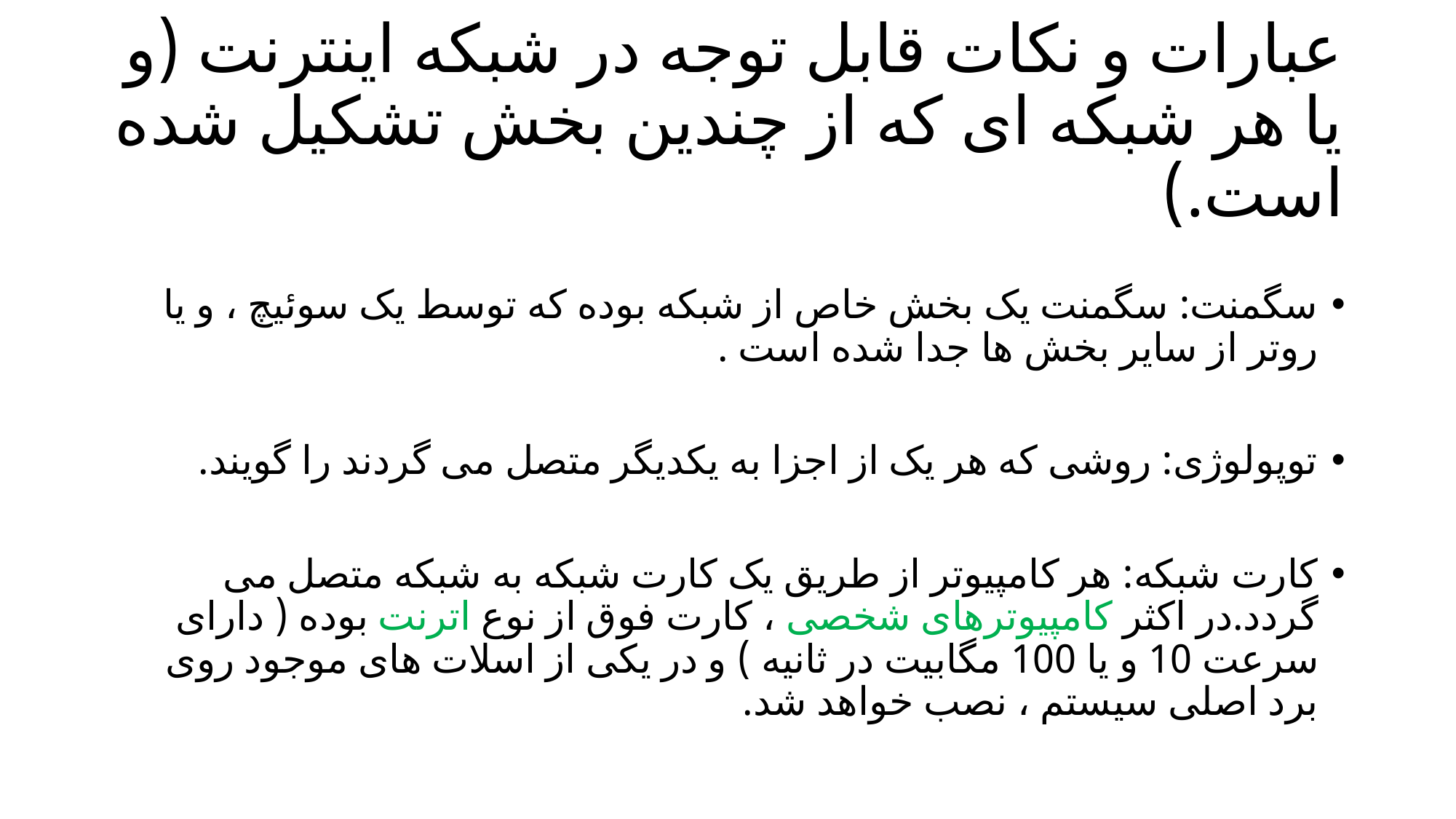

# عبارات و نکات قابل توجه در شبکه اینترنت (و یا هر شبکه ای که از چندین بخش تشکیل شده است.)

سگمنت: سگمنت یک بخش خاص از شبکه بوده که توسط یک سوئیچ ، و یا روتر از سایر بخش ها جدا شده است .

توپولوژی: روشی که هر یک از اجزا به یکدیگر متصل می گردند را گویند.

کارت شبکه: هر کامپیوتر از طریق یک کارت شبکه به شبکه متصل می گردد.در اکثر کامپیوترهای شخصی ، کارت فوق از نوع اترنت بوده ( دارای سرعت 10 و یا 100 مگابیت در ثانیه ) و در یکی از اسلات های موجود روی برد اصلی سیستم ، نصب خواهد شد.